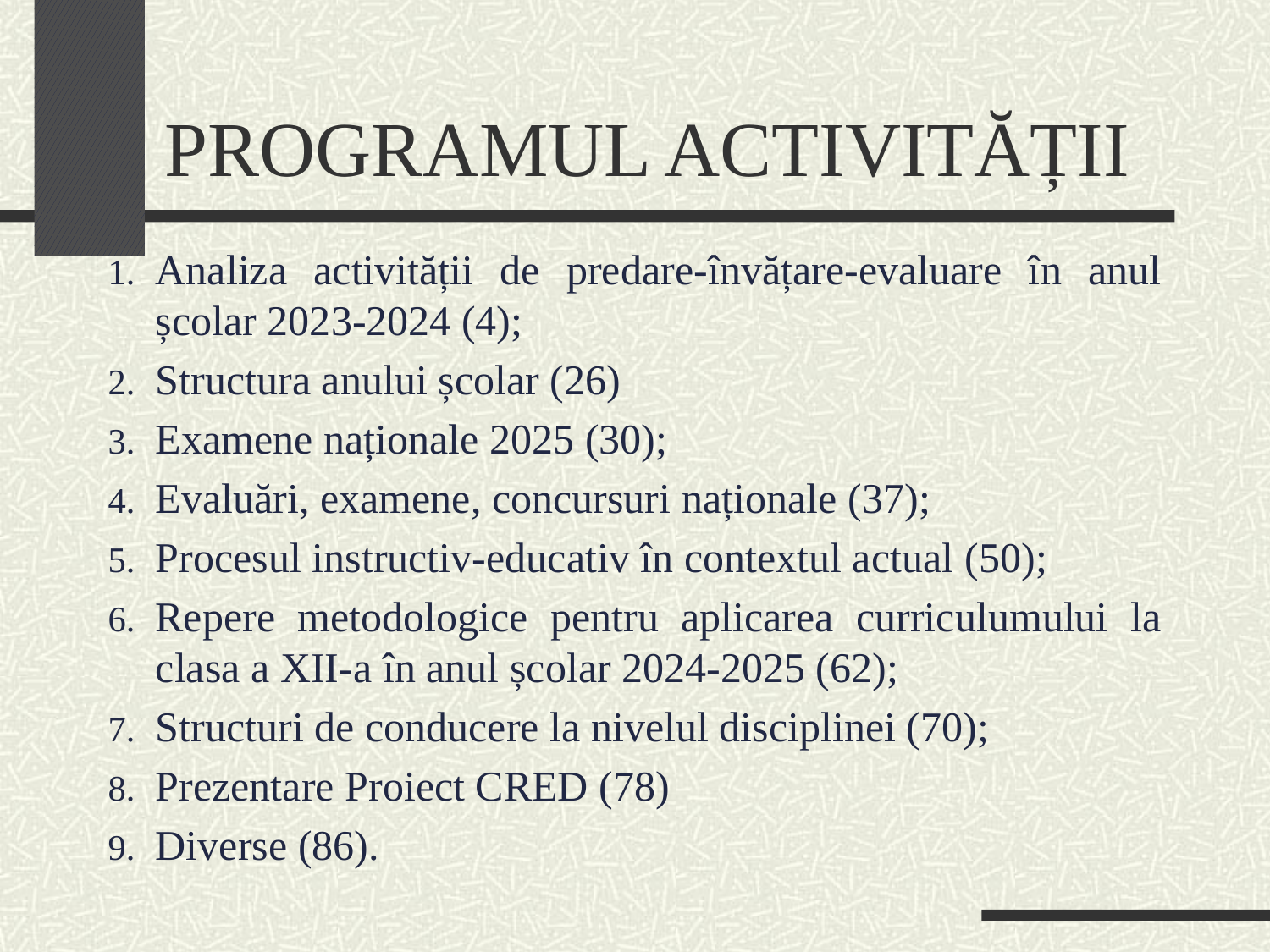

# PROGRAMUL ACTIVITĂȚII
Analiza activității de predare-învățare-evaluare în anul școlar 2023-2024 (4);
Structura anului școlar (26)
Examene naționale 2025 (30);
Evaluări, examene, concursuri naționale (37);
Procesul instructiv-educativ în contextul actual (50);
Repere metodologice pentru aplicarea curriculumului la clasa a XII-a în anul școlar 2024-2025 (62);
Structuri de conducere la nivelul disciplinei (70);
Prezentare Proiect CRED (78)
Diverse (86).